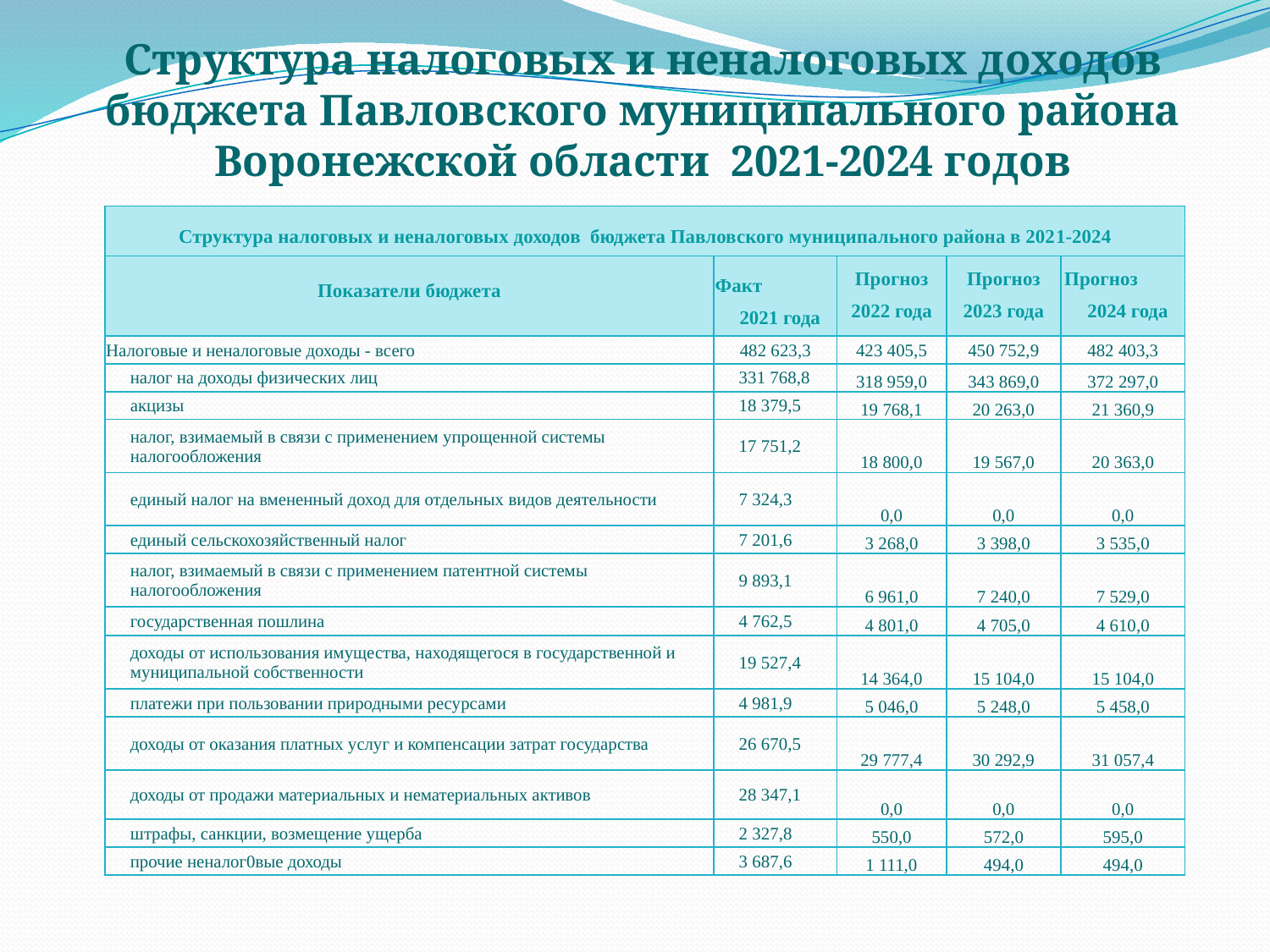

Структура налоговых и неналоговых доходов бюджета Павловского муниципального района Воронежской области  2021-2024 годов
| Структура налоговых и неналоговых доходов бюджета Павловского муниципального района в 2021-2024 |  |  |  |  |
| --- | --- | --- | --- | --- |
| Показатели бюджета | Факт 2021 года | Прогноз 2022 года | Прогноз 2023 года | Прогноз 2024 года |
| Налоговые и неналоговые доходы - всего | 482 623,3 | 423 405,5 | 450 752,9 | 482 403,3 |
| налог на доходы физических лиц | 331 768,8 | 318 959,0 | 343 869,0 | 372 297,0 |
| акцизы | 18 379,5 | 19 768,1 | 20 263,0 | 21 360,9 |
| налог, взимаемый в связи с применением упрощенной системы налогообложения | 17 751,2 | 18 800,0 | 19 567,0 | 20 363,0 |
| единый налог на вмененный доход для отдельных видов деятельности | 7 324,3 | 0,0 | 0,0 | 0,0 |
| единый сельскохозяйственный налог | 7 201,6 | 3 268,0 | 3 398,0 | 3 535,0 |
| налог, взимаемый в связи с применением патентной системы налогообложения | 9 893,1 | 6 961,0 | 7 240,0 | 7 529,0 |
| государственная пошлина | 4 762,5 | 4 801,0 | 4 705,0 | 4 610,0 |
| доходы от использования имущества, находящегося в государственной и муниципальной собственности | 19 527,4 | 14 364,0 | 15 104,0 | 15 104,0 |
| платежи при пользовании природными ресурсами | 4 981,9 | 5 046,0 | 5 248,0 | 5 458,0 |
| доходы от оказания платных услуг и компенсации затрат государства | 26 670,5 | 29 777,4 | 30 292,9 | 31 057,4 |
| доходы от продажи материальных и нематериальных активов | 28 347,1 | 0,0 | 0,0 | 0,0 |
| штрафы, санкции, возмещение ущерба | 2 327,8 | 550,0 | 572,0 | 595,0 |
| прочие неналог0вые доходы | 3 687,6 | 1 111,0 | 494,0 | 494,0 |